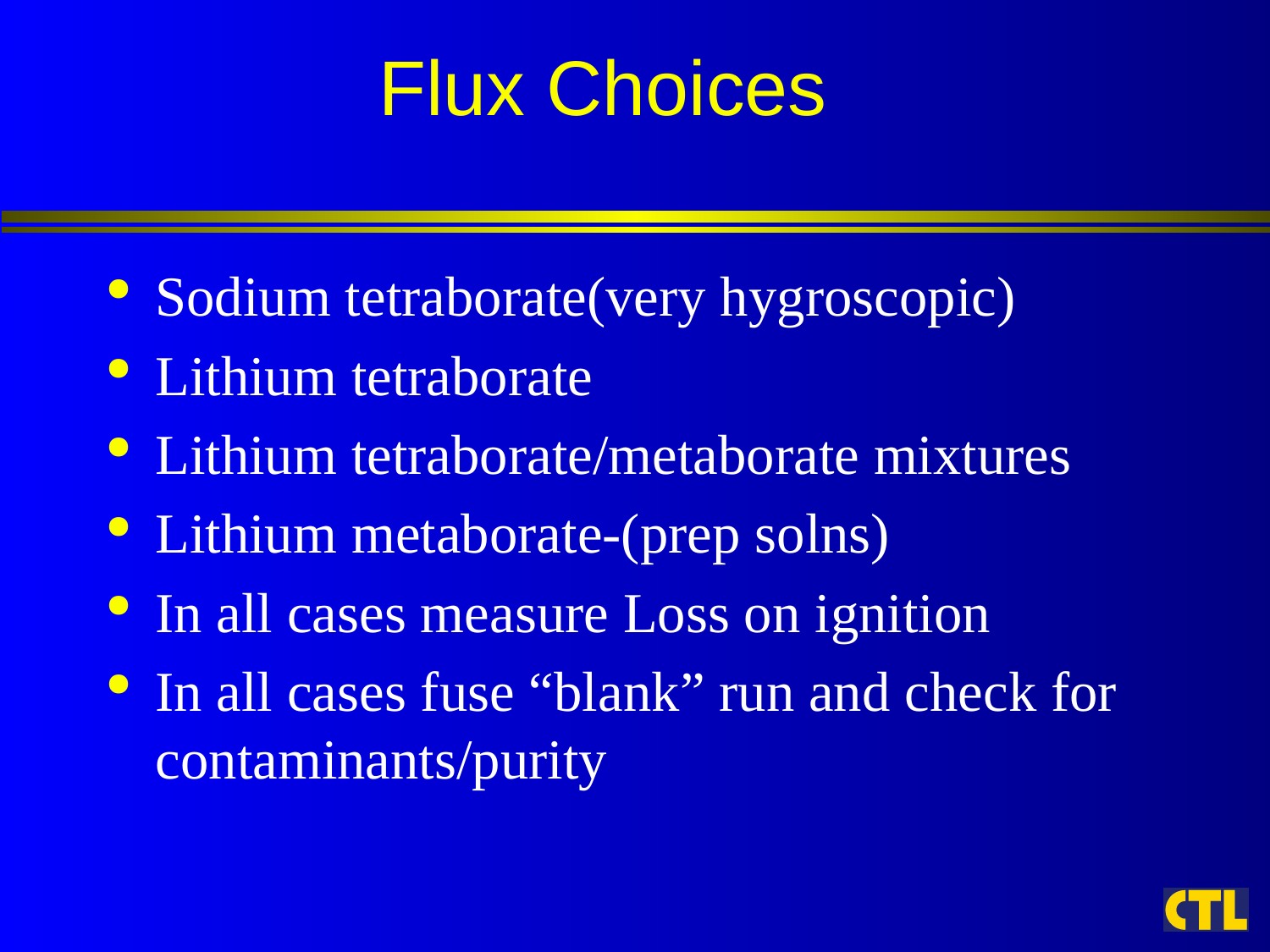

# Flux Choices
Sodium tetraborate(very hygroscopic)
Lithium tetraborate
Lithium tetraborate/metaborate mixtures
Lithium metaborate-(prep solns)
In all cases measure Loss on ignition
In all cases fuse “blank” run and check for contaminants/purity